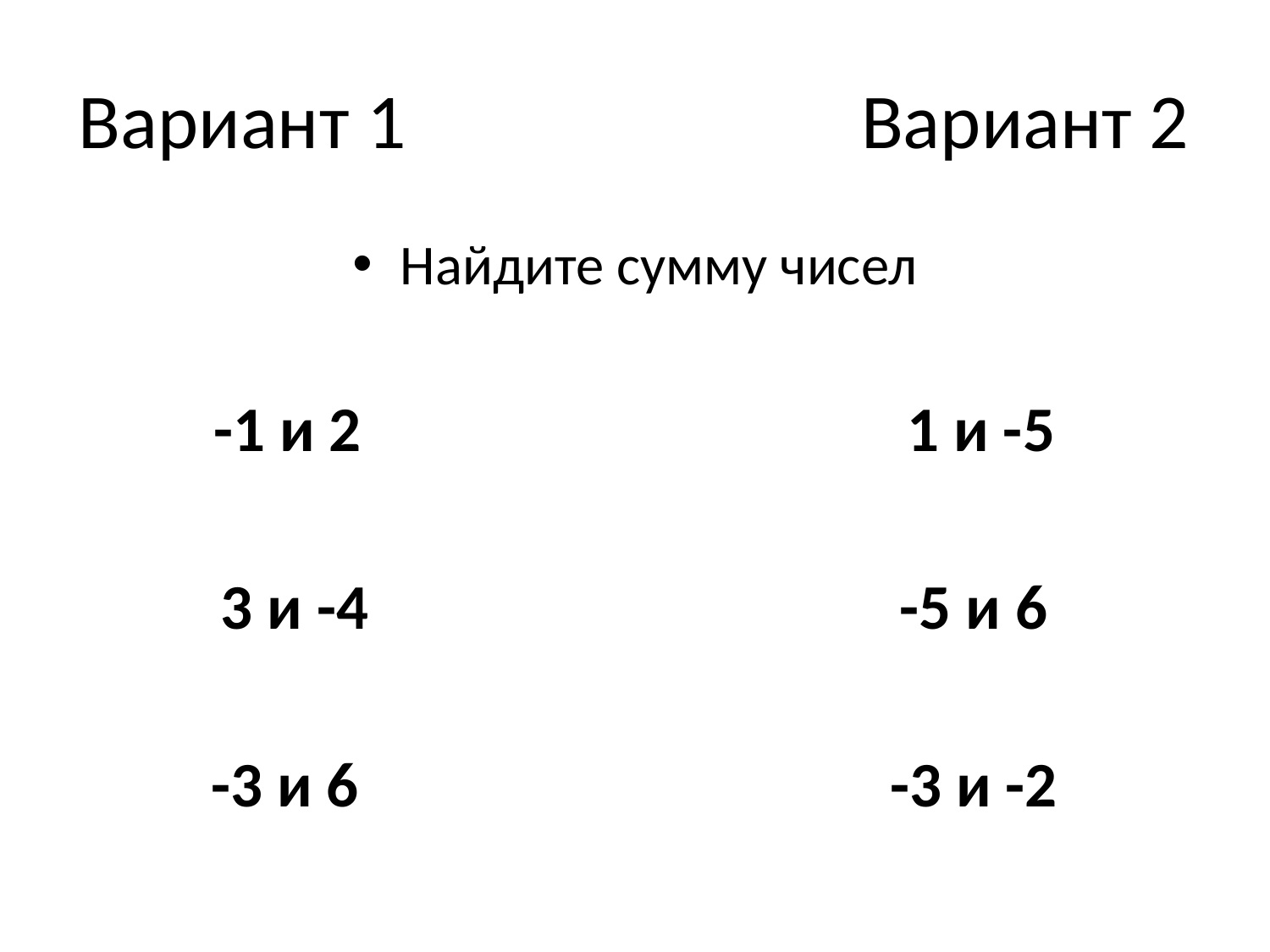

# Вариант 1                          Вариант 2
Найдите сумму чисел

-1 и 2                                      1 и -5

3 и -4                                     -5 и 6

-3 и 6                                     -3 и -2